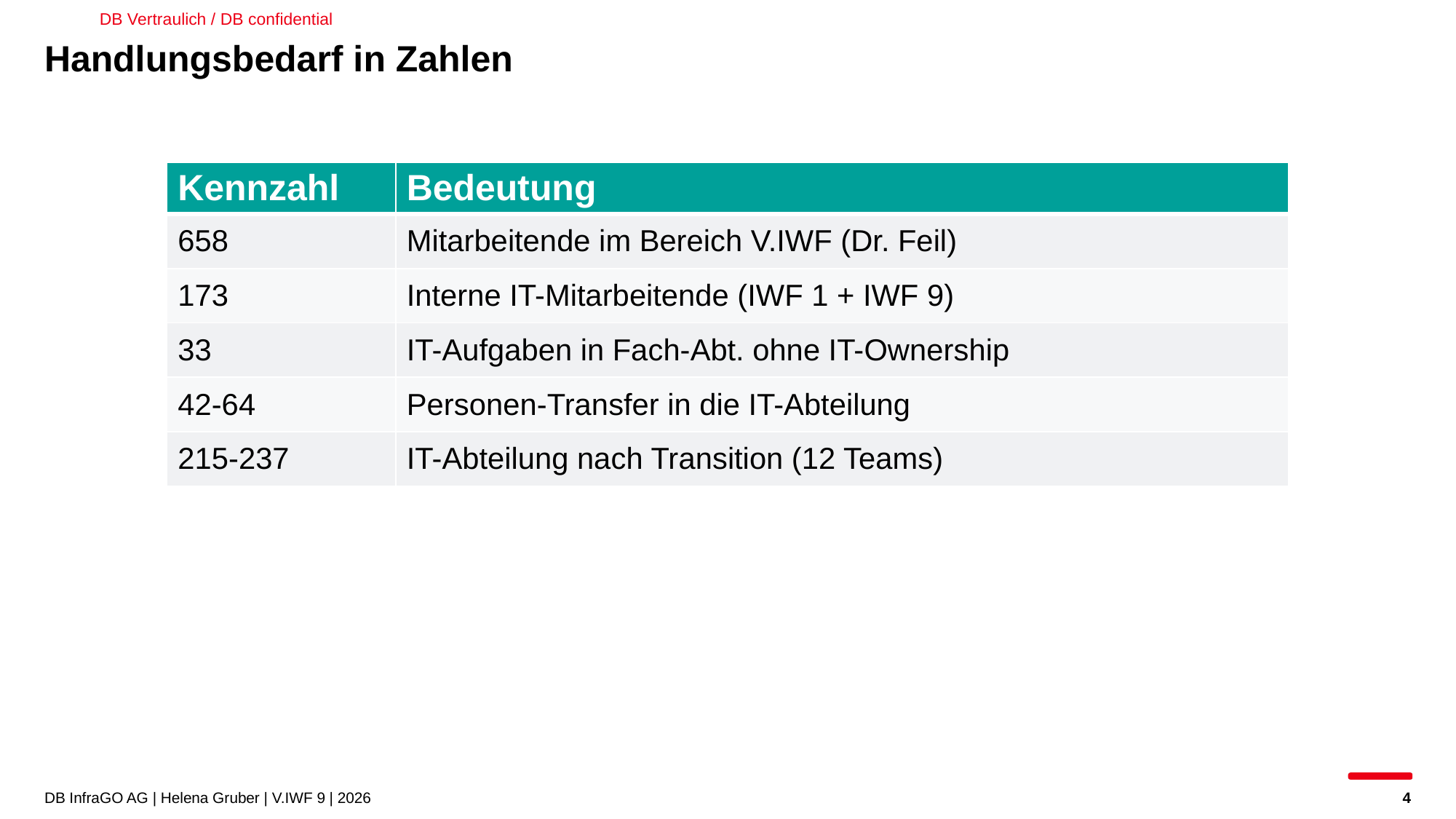

DB Vertraulich / DB confidential
# Handlungsbedarf in Zahlen
| Kennzahl | Bedeutung |
| --- | --- |
| 658 | Mitarbeitende im Bereich V.IWF (Dr. Feil) |
| 173 | Interne IT-Mitarbeitende (IWF 1 + IWF 9) |
| 33 | IT-Aufgaben in Fach-Abt. ohne IT-Ownership |
| 42-64 | Personen-Transfer in die IT-Abteilung |
| 215-237 | IT-Abteilung nach Transition (12 Teams) |
DB InfraGO AG | Helena Gruber | V.IWF 9 | 2026
4